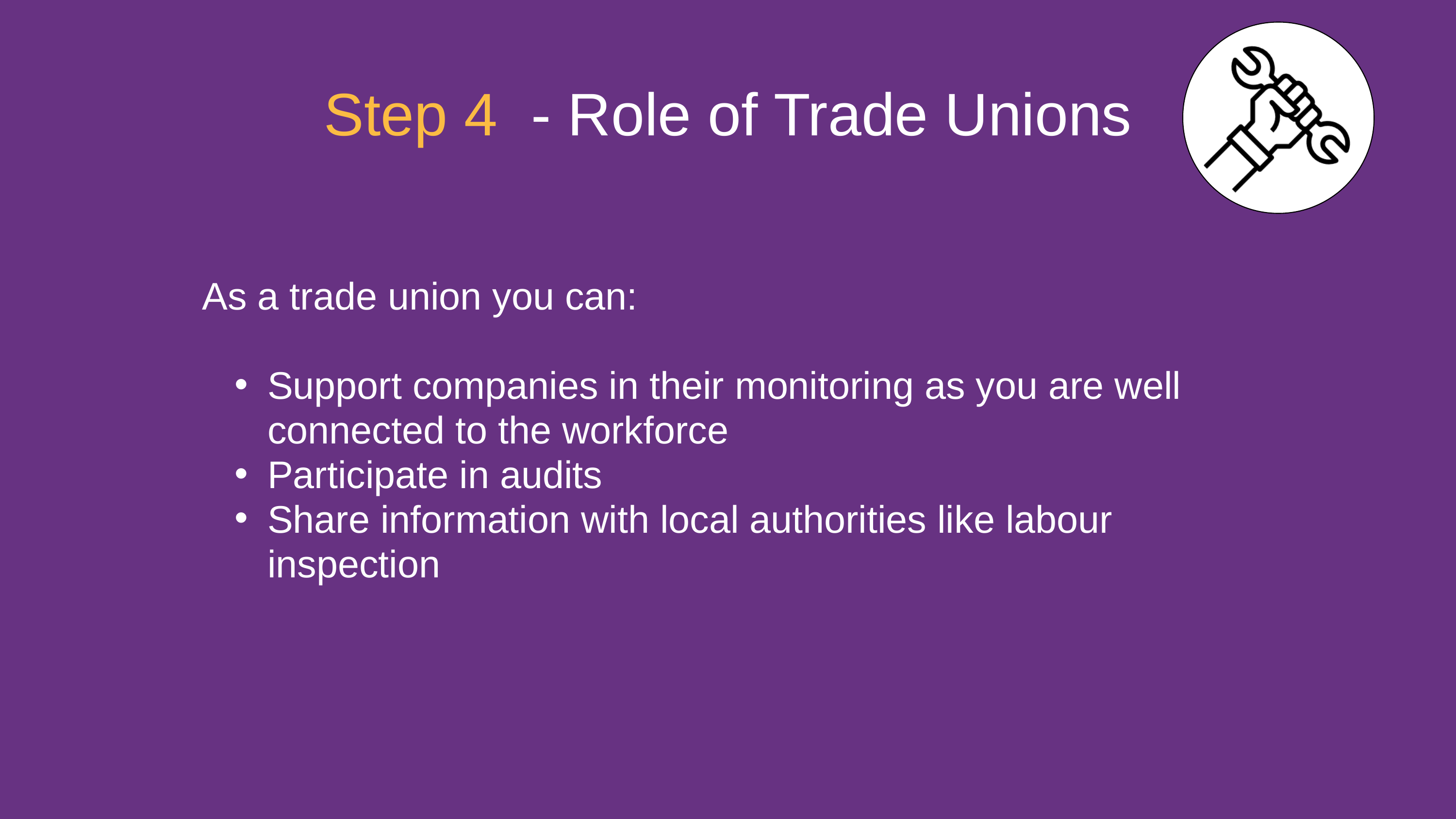

Step 4  - Role of Trade Unions
As a trade union you can:

Support companies in their monitoring as you are well connected to the workforce
Participate in audits
Share information with local authorities like labour inspection